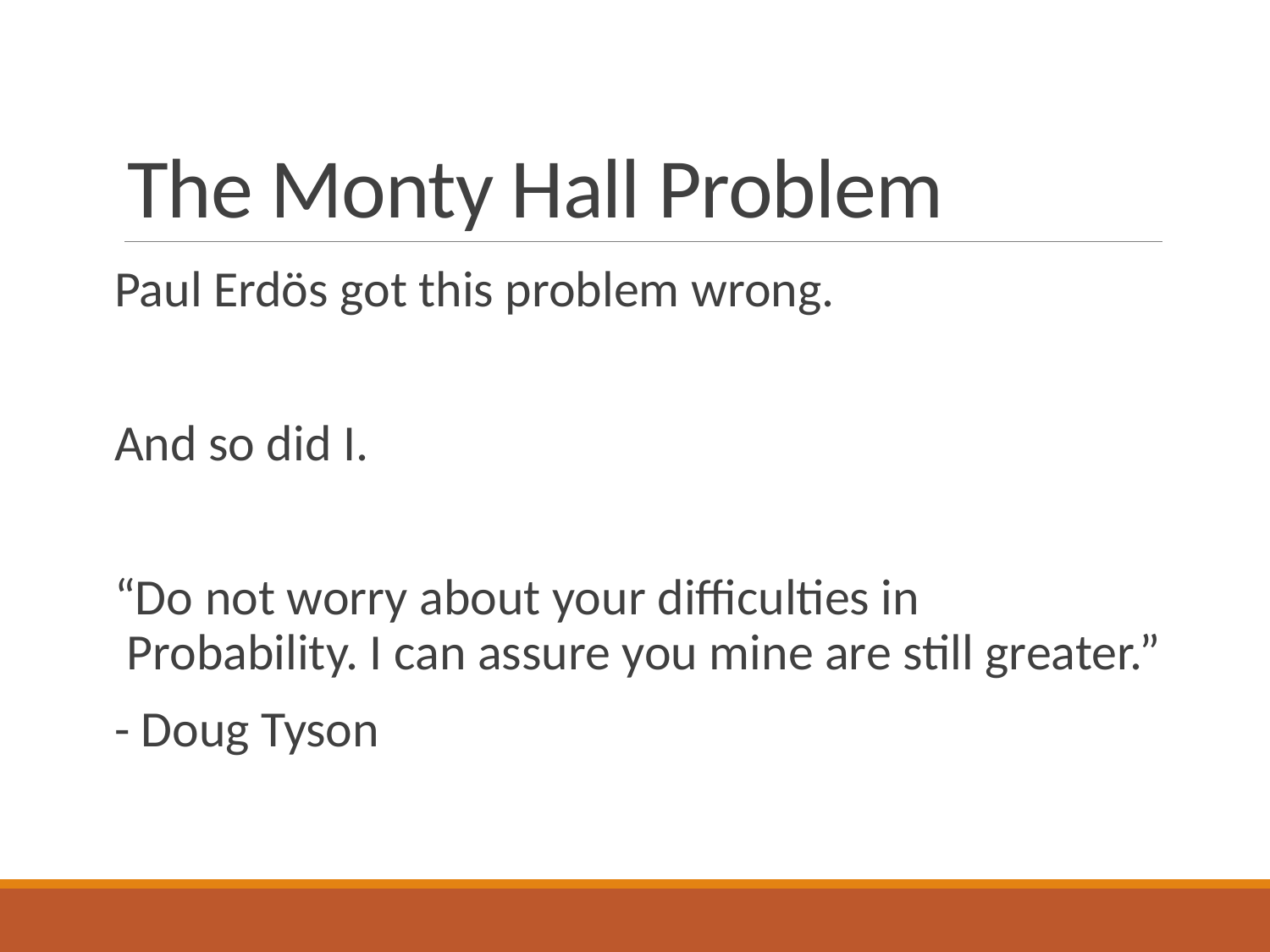

# The Monty Hall Problem
Paul Erdös got this problem wrong.

And so did I.

“Do not worry about your difficulties in Probability. I can assure you mine are still greater.”
- Doug Tyson